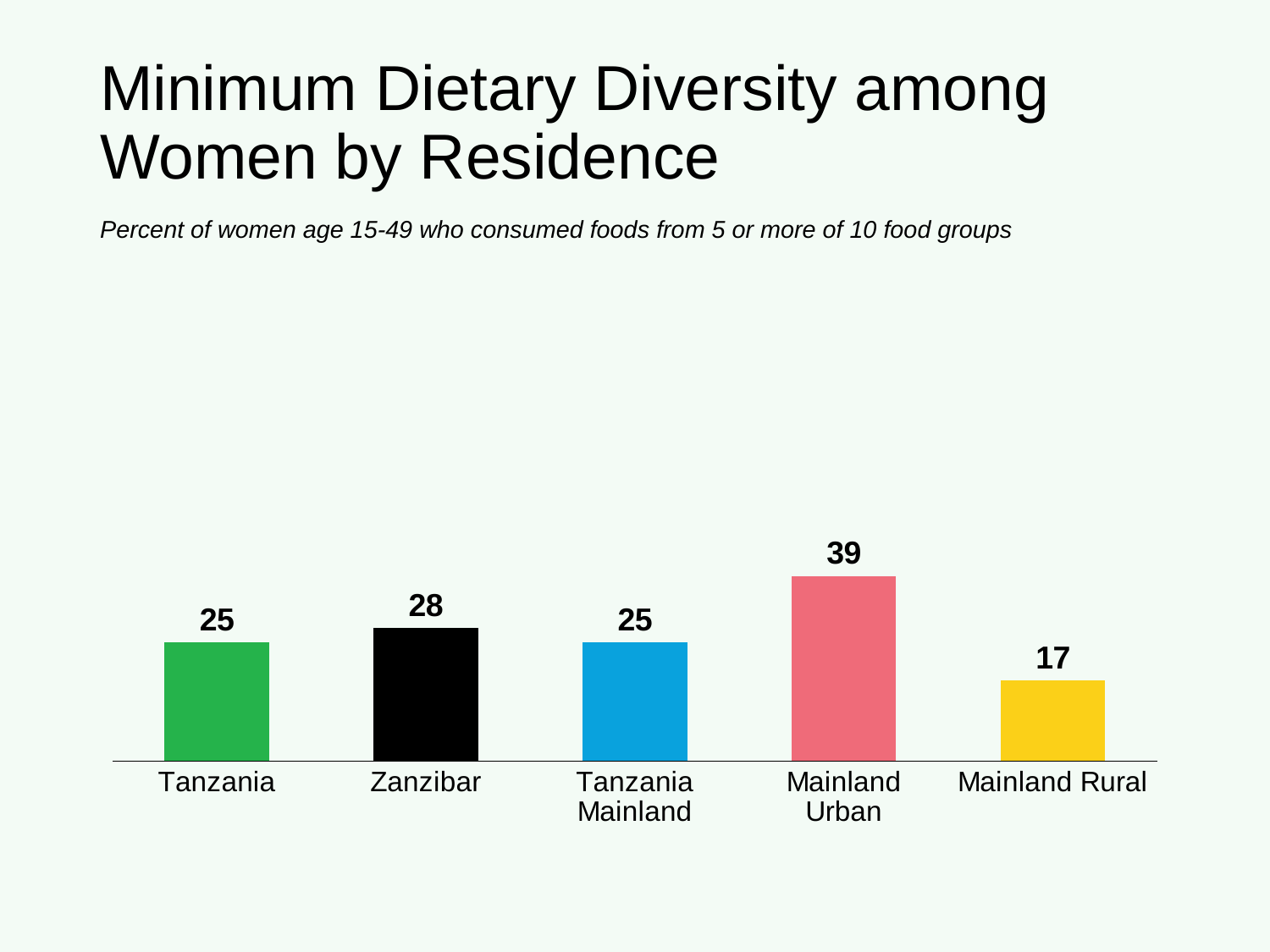

# Minimum Dietary Diversity among Women by Residence
Percent of women age 15-49 who consumed foods from 5 or more of 10 food groups

### Chart

| Category | Tanzania |
|---|---|
| Tanzania | 25.0 |
| Zanzibar | 28.0 |
| Tanzania
Mainland | 25.0 |
| Mainland Urban | 39.0 |
| Mainland Rural | 17.0 |